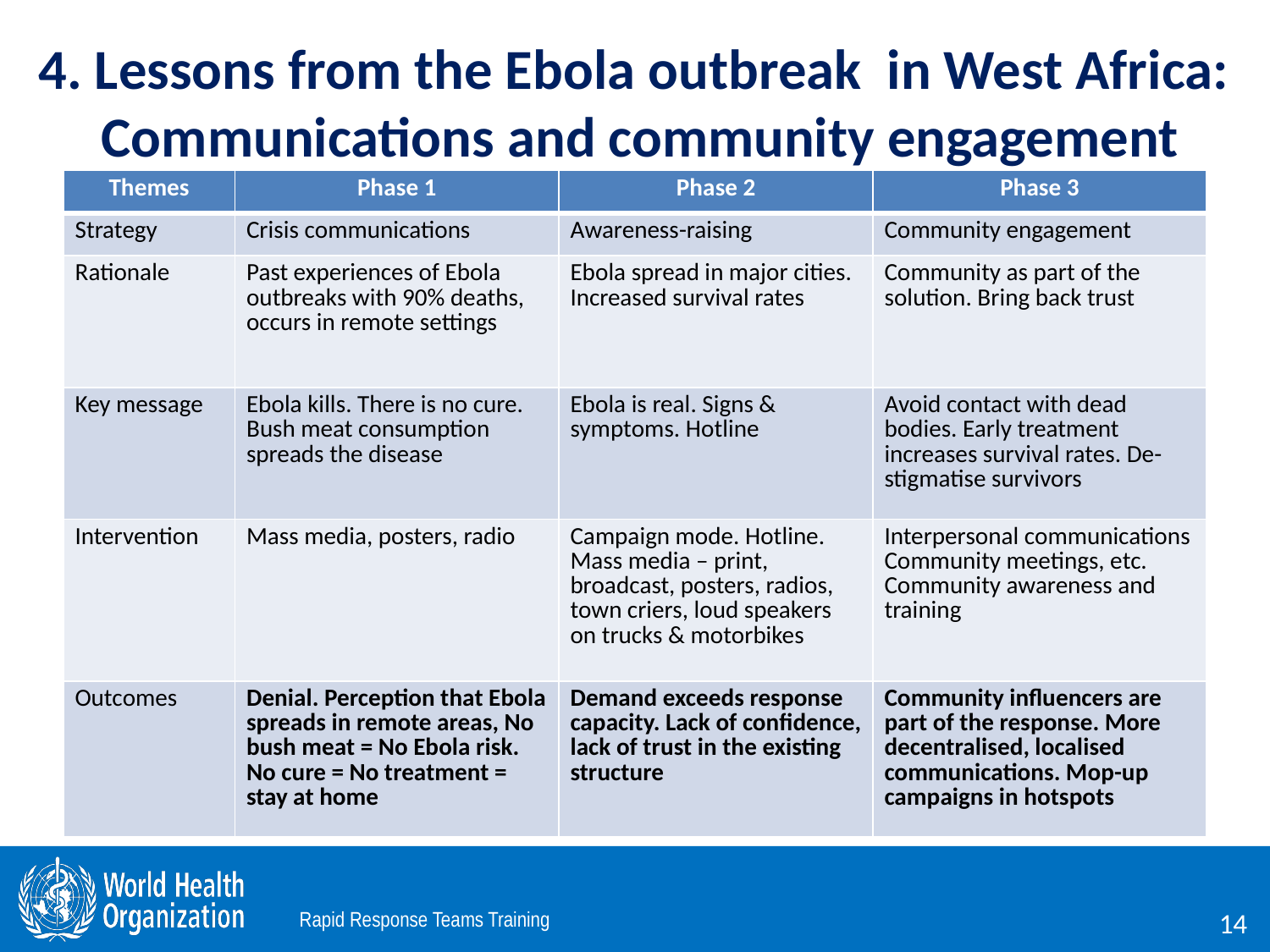

# 4. Lessons from the Ebola outbreak  in West Africa:  Communications and community engagement
| Themes | Phase 1 | Phase 2 | Phase 3 |
| --- | --- | --- | --- |
| Strategy | Crisis communications | Awareness-raising | Community engagement |
| Rationale | Past experiences of Ebola outbreaks with 90% deaths, occurs in remote settings | Ebola spread in major cities. Increased survival rates | Community as part of the solution. Bring back trust |
| Key message | Ebola kills. There is no cure. Bush meat consumption spreads the disease | Ebola is real. Signs & symptoms. Hotline | Avoid contact with dead bodies. Early treatment increases survival rates. De-stigmatise survivors |
| Intervention | Mass media, posters, radio | Campaign mode. Hotline. Mass media – print, broadcast, posters, radios, town criers, loud speakers on trucks & motorbikes | Interpersonal communications Community meetings, etc. Community awareness and training |
| Outcomes | Denial. Perception that Ebola spreads in remote areas, No bush meat = No Ebola risk. No cure = No treatment = stay at home | Demand exceeds response capacity. Lack of confidence, lack of trust in the existing structure | Community influencers are part of the response. More decentralised, localised communications. Mop-up campaigns in hotspots |